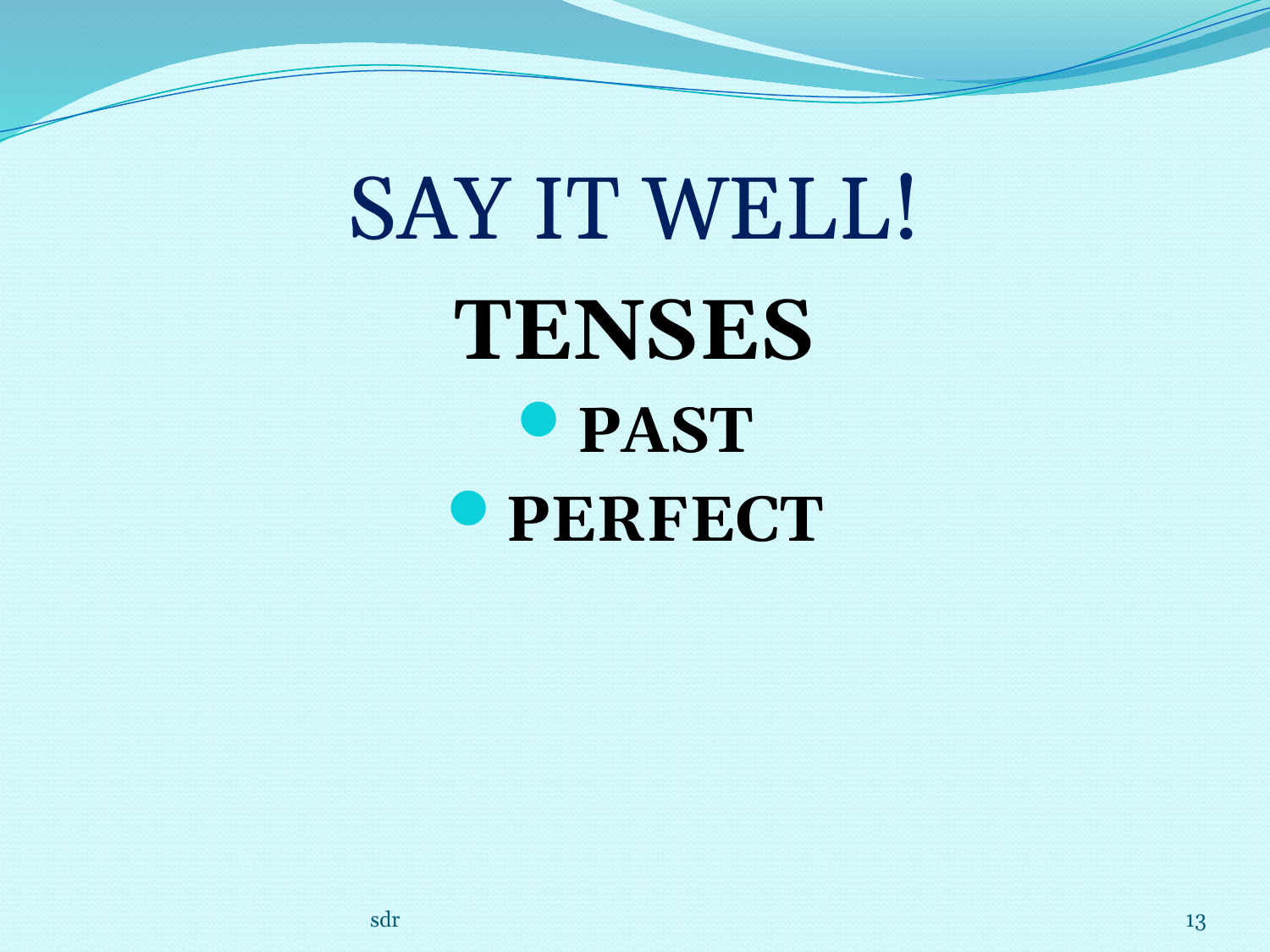

# SAY IT WELL!
TENSES
PAST
PERFECT
sdr
13